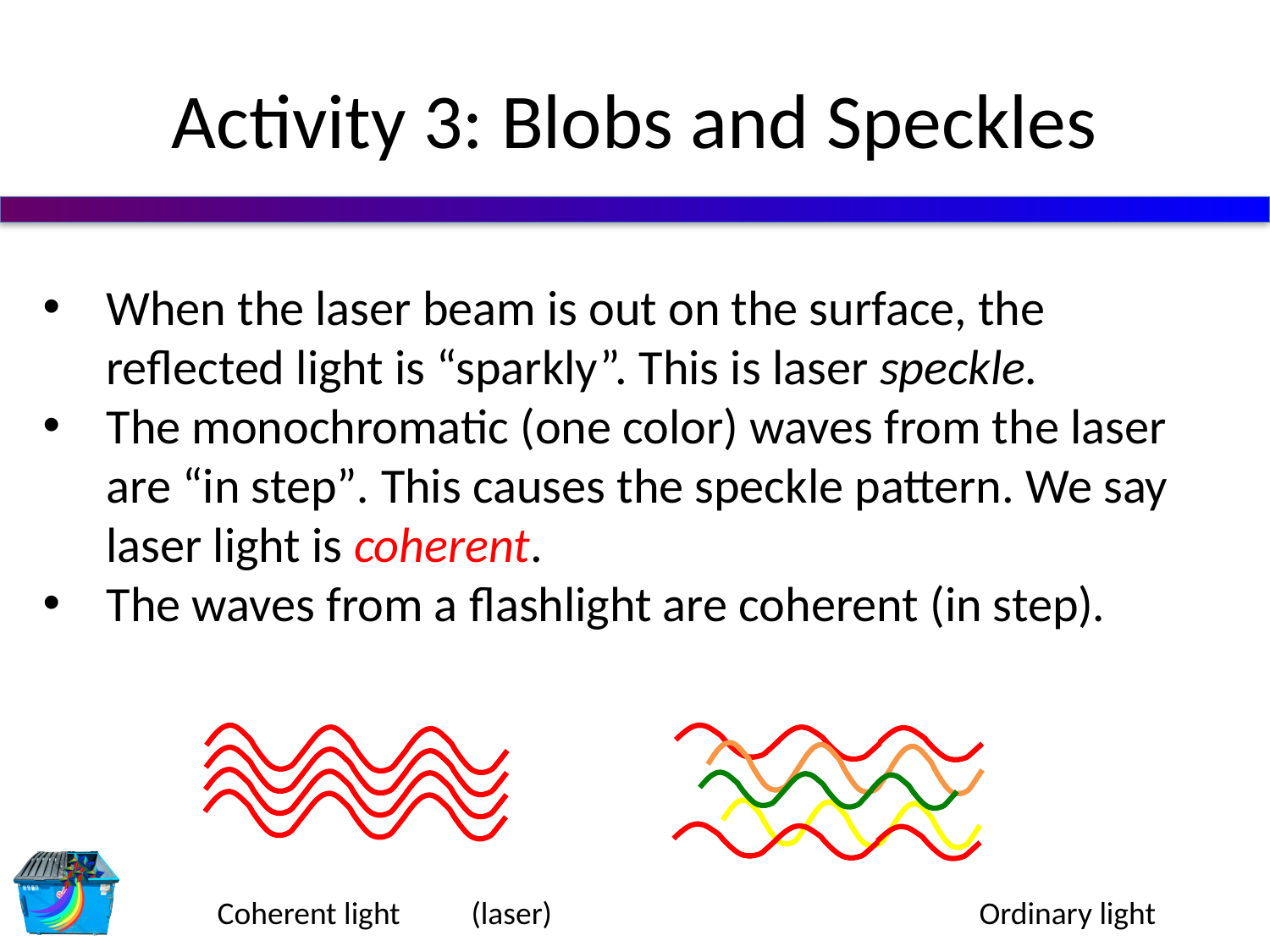

# Activity 3: Blobs and Speckles
When the laser beam is out on the surface, the reflected light is “sparkly”. This is laser speckle.
The monochromatic (one color) waves from the laser are “in step”. This causes the speckle pattern. We say laser light is coherent.
The waves from a flashlight are coherent (in step).

Coherent light	(laser)				Ordinary light